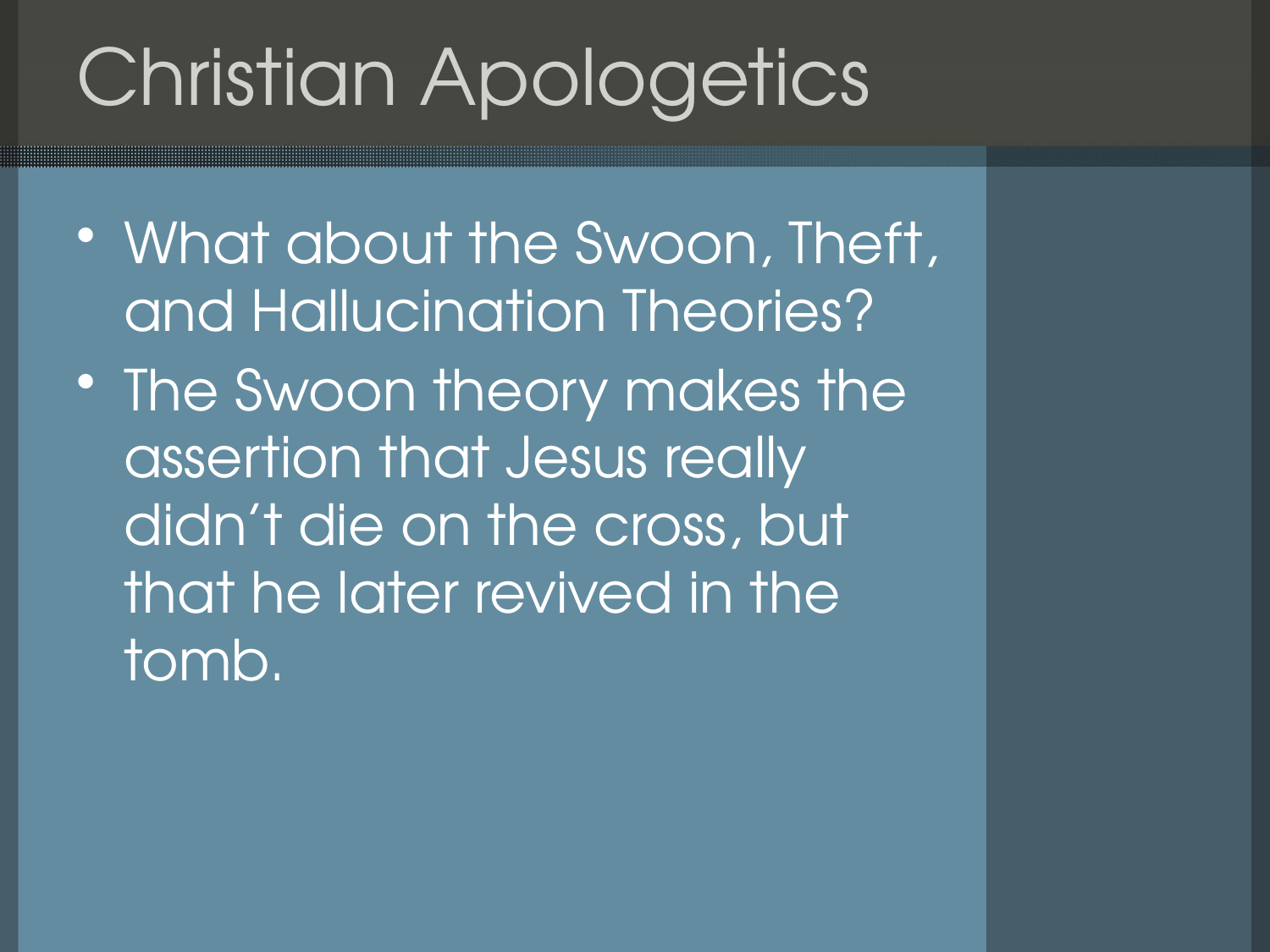

# Christian Apologetics
What about the Swoon, Theft, and Hallucination Theories?
The Swoon theory makes the assertion that Jesus really didn’t die on the cross, but that he later revived in the tomb.